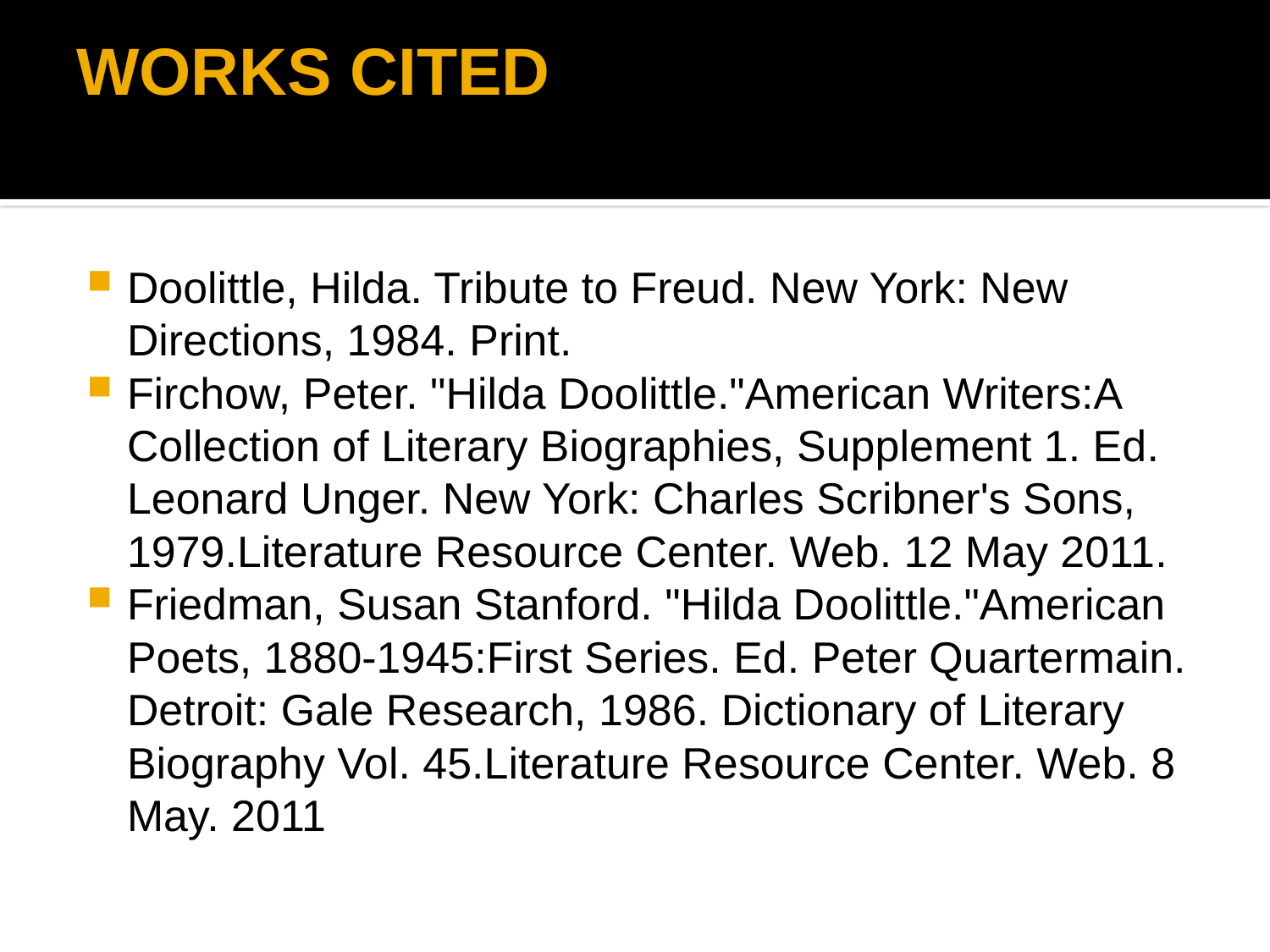

# WORKS CITED
Doolittle, Hilda. Tribute to Freud. New York: New Directions, 1984. Print.
Firchow, Peter. "Hilda Doolittle."American Writers:A Collection of Literary Biographies, Supplement 1. Ed. Leonard Unger. New York: Charles Scribner's Sons, 1979.Literature Resource Center. Web. 12 May 2011.
Friedman, Susan Stanford. "Hilda Doolittle."American Poets, 1880-1945:First Series. Ed. Peter Quartermain. Detroit: Gale Research, 1986. Dictionary of Literary Biography Vol. 45.Literature Resource Center. Web. 8 May. 2011